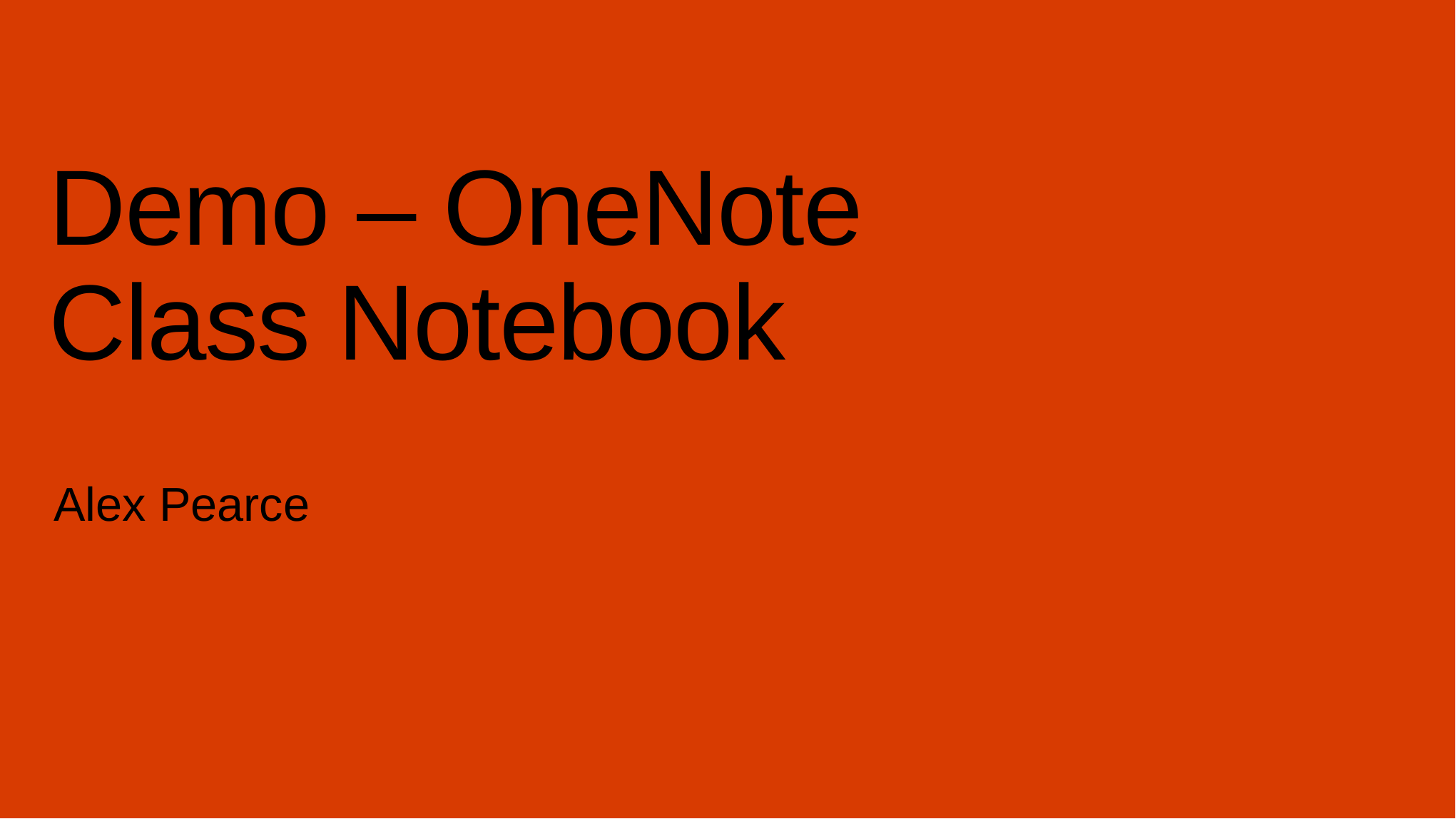

# Demo – OneNote Class Notebook
Alex Pearce